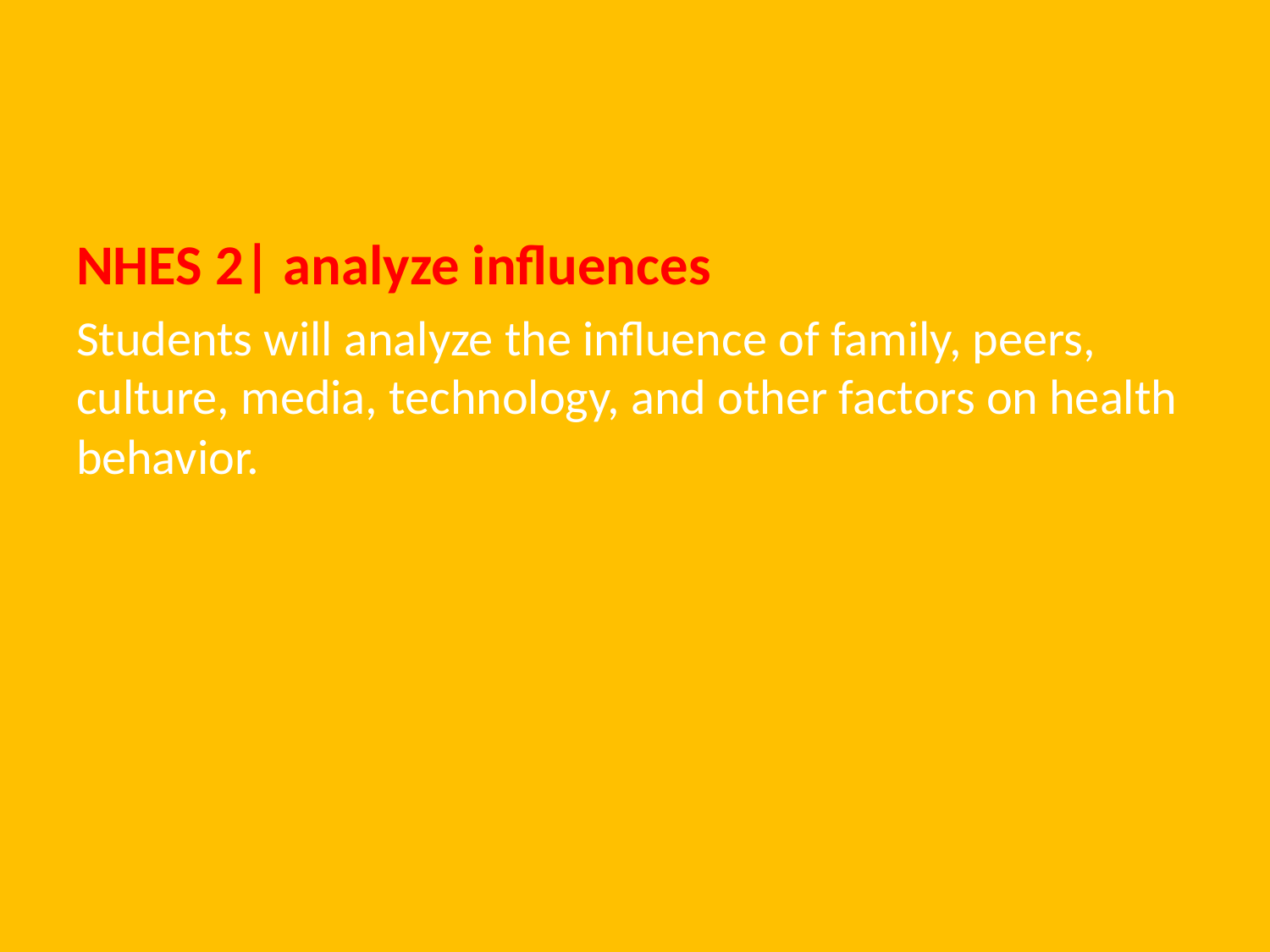

NHES 2| analyze influences
Students will analyze the influence of family, peers, culture, media, technology, and other factors on health behavior.